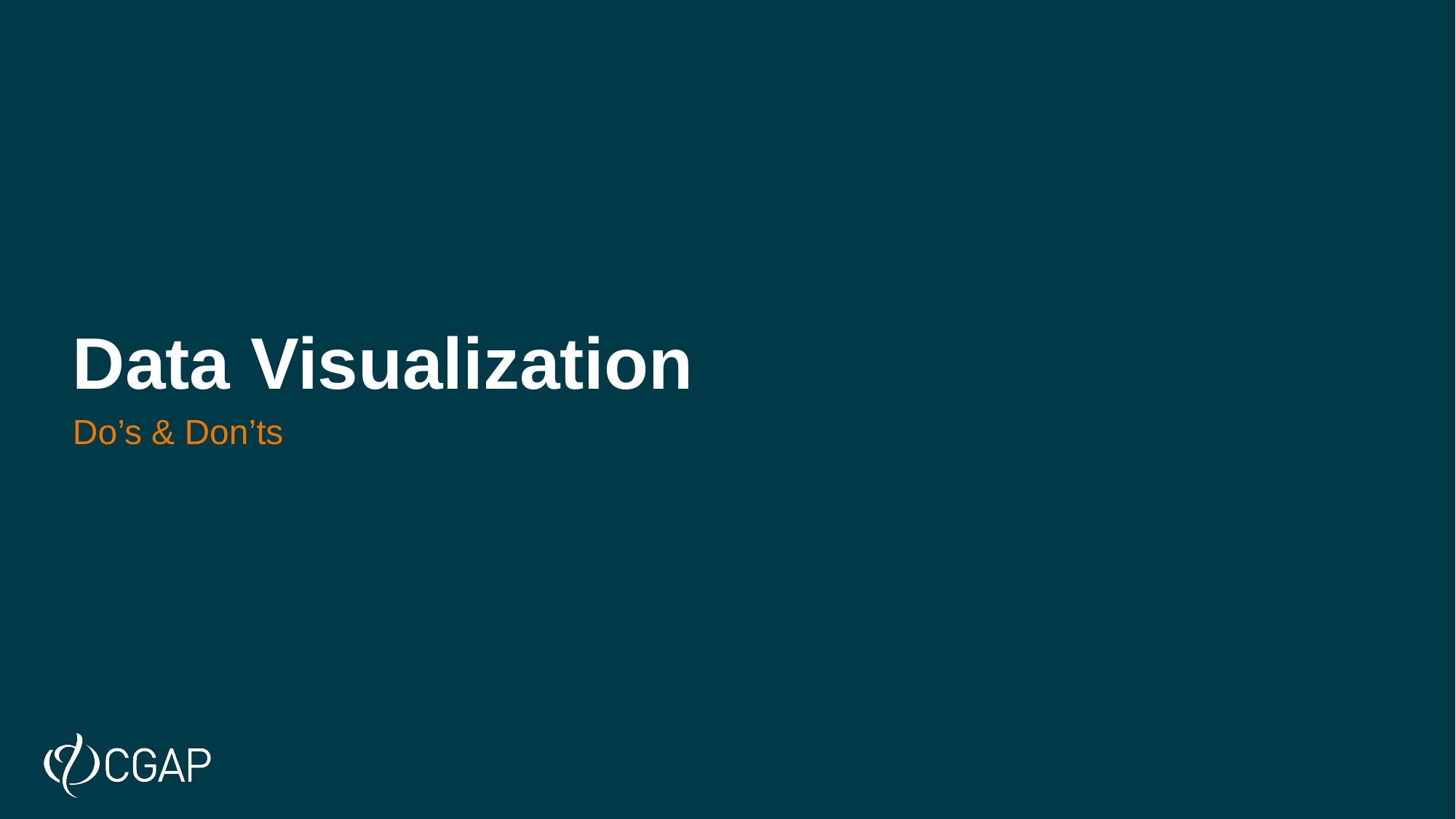

# Data Visualization
Subhead
Do’s & Don’ts